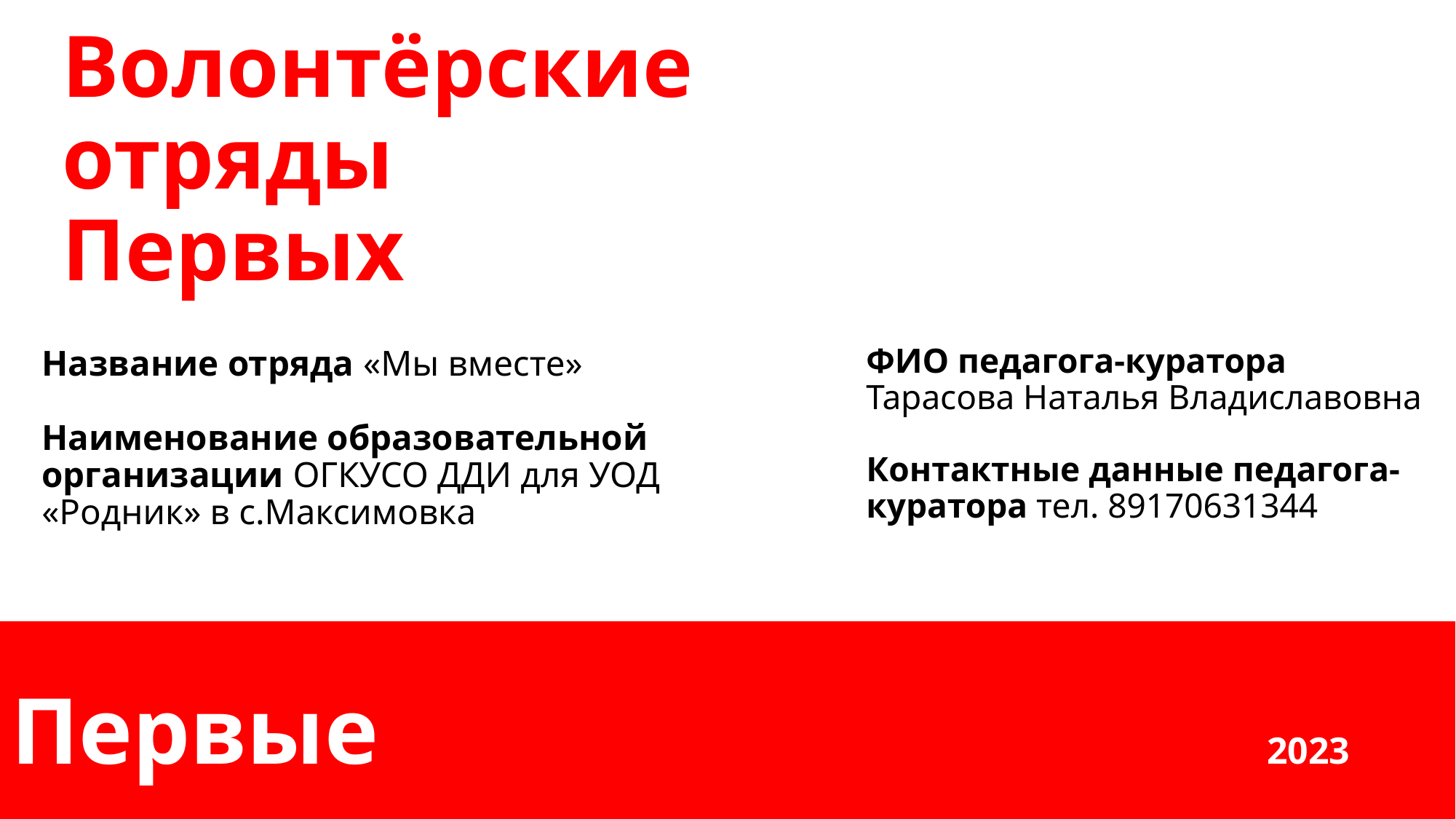

# Волонтёрские отряды Первых
ФИО педагога-куратора Тарасова Наталья Владиславовна

Контактные данные педагога-куратора тел. 89170631344
Название отряда «Мы вместе»

Наименование образовательной организации ОГКУСО ДДИ для УОД «Родник» в с.Максимовка

Первые                                                                                              2023